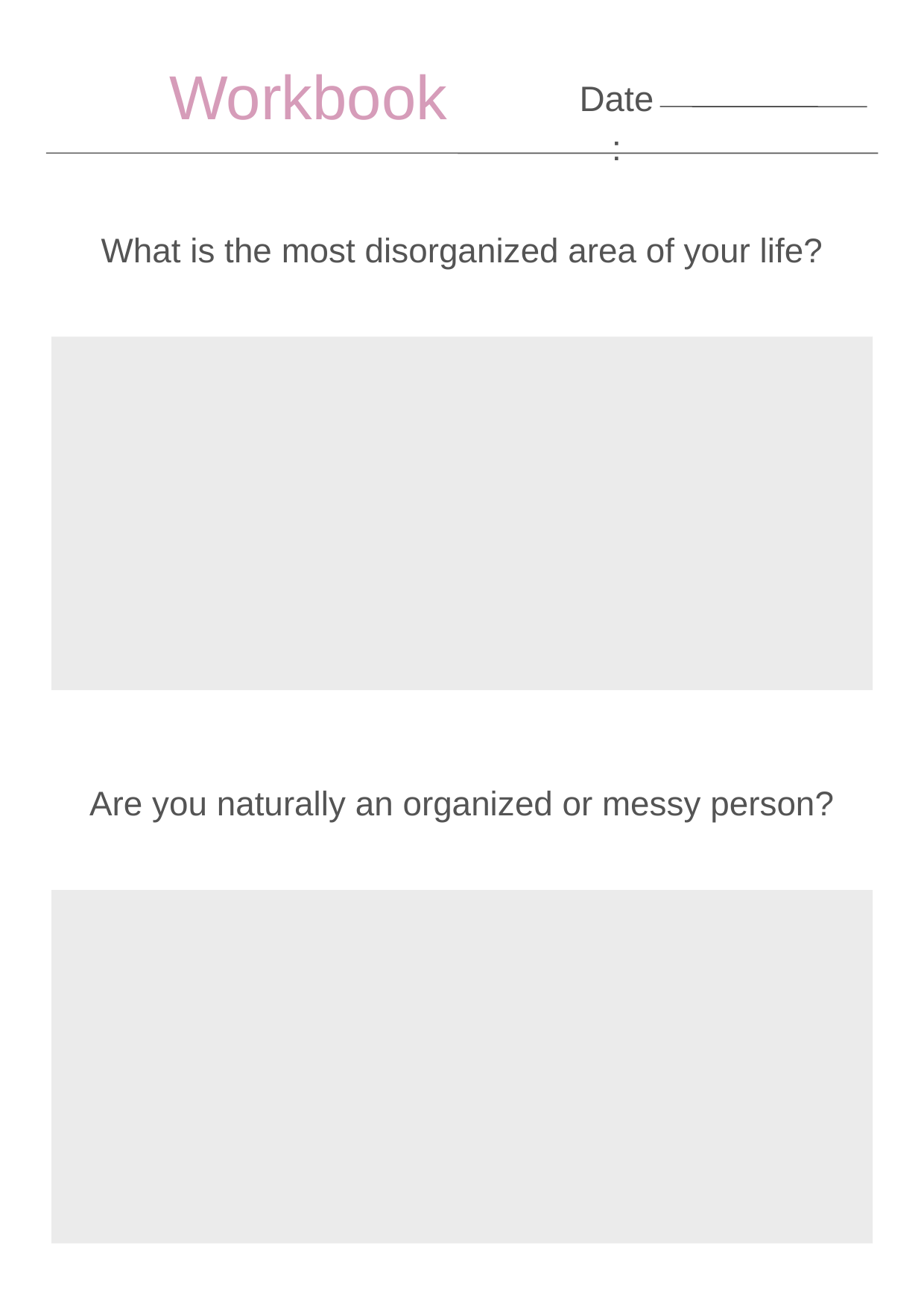

Workbook
Date:

What is the most disorganized area of your life?

Are you naturally an organized or messy person?